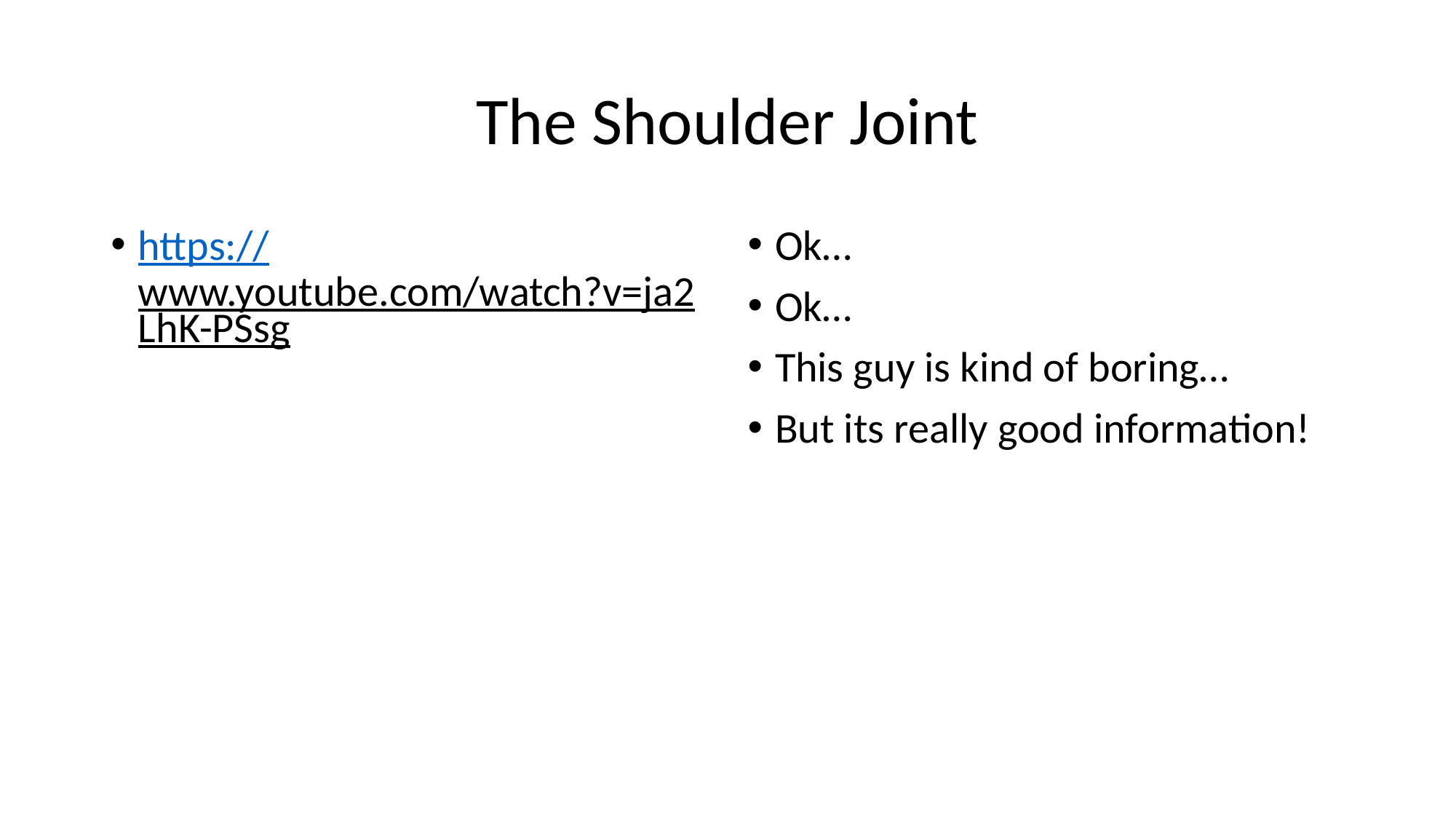

# The Shoulder Joint
https://www.youtube.com/watch?v=ja2LhK-PSsg
Ok…
Ok…
This guy is kind of boring…
But its really good information!